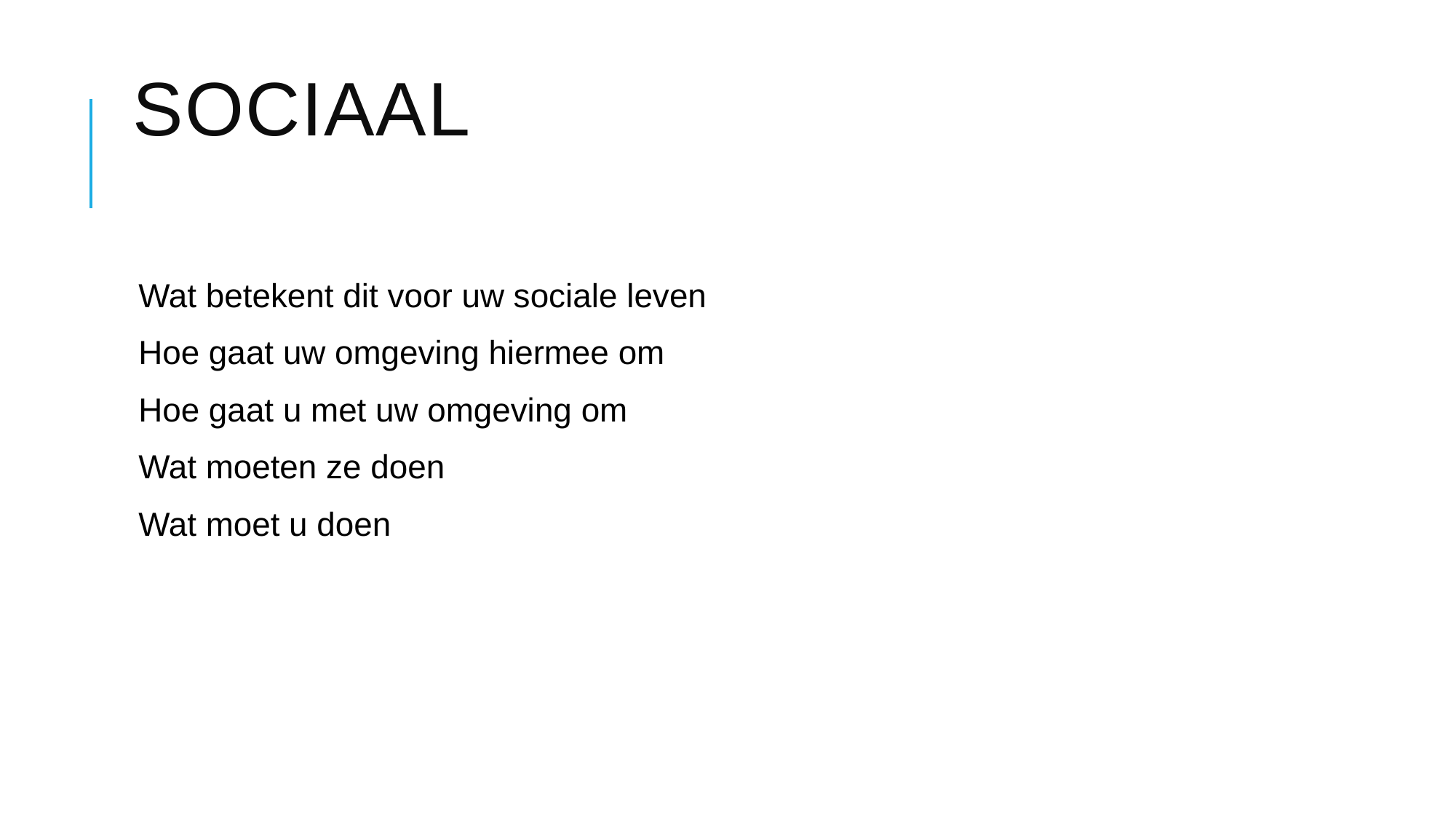

# Sociaal
Wat betekent dit voor uw sociale leven
Hoe gaat uw omgeving hiermee om
Hoe gaat u met uw omgeving om
Wat moeten ze doen
Wat moet u doen